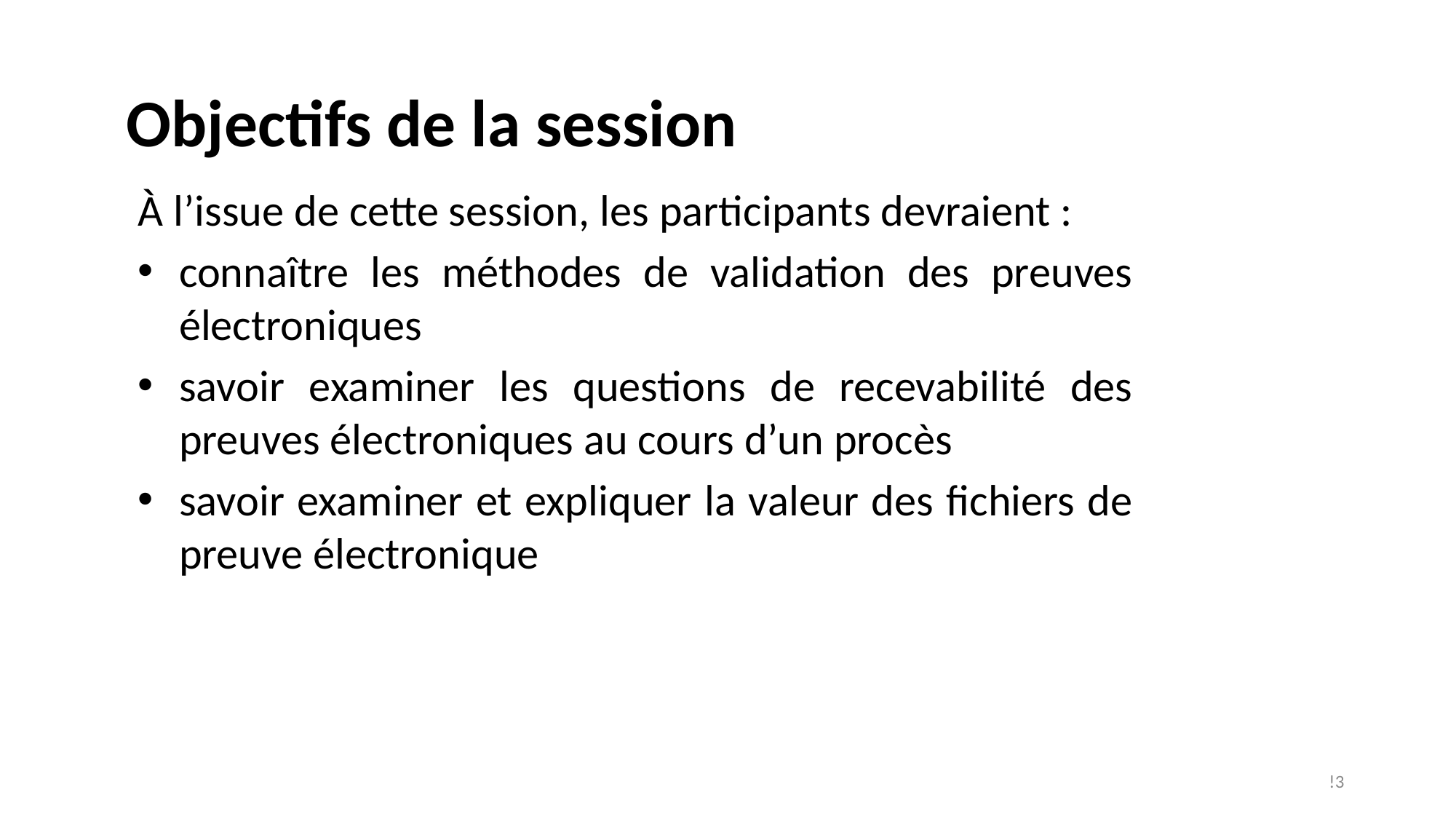

Objectifs de la session
À l’issue de cette session, les participants devraient :
connaître les méthodes de validation des preuves électroniques
savoir examiner les questions de recevabilité des preuves électroniques au cours d’un procès
savoir examiner et expliquer la valeur des fichiers de preuve électronique

!3